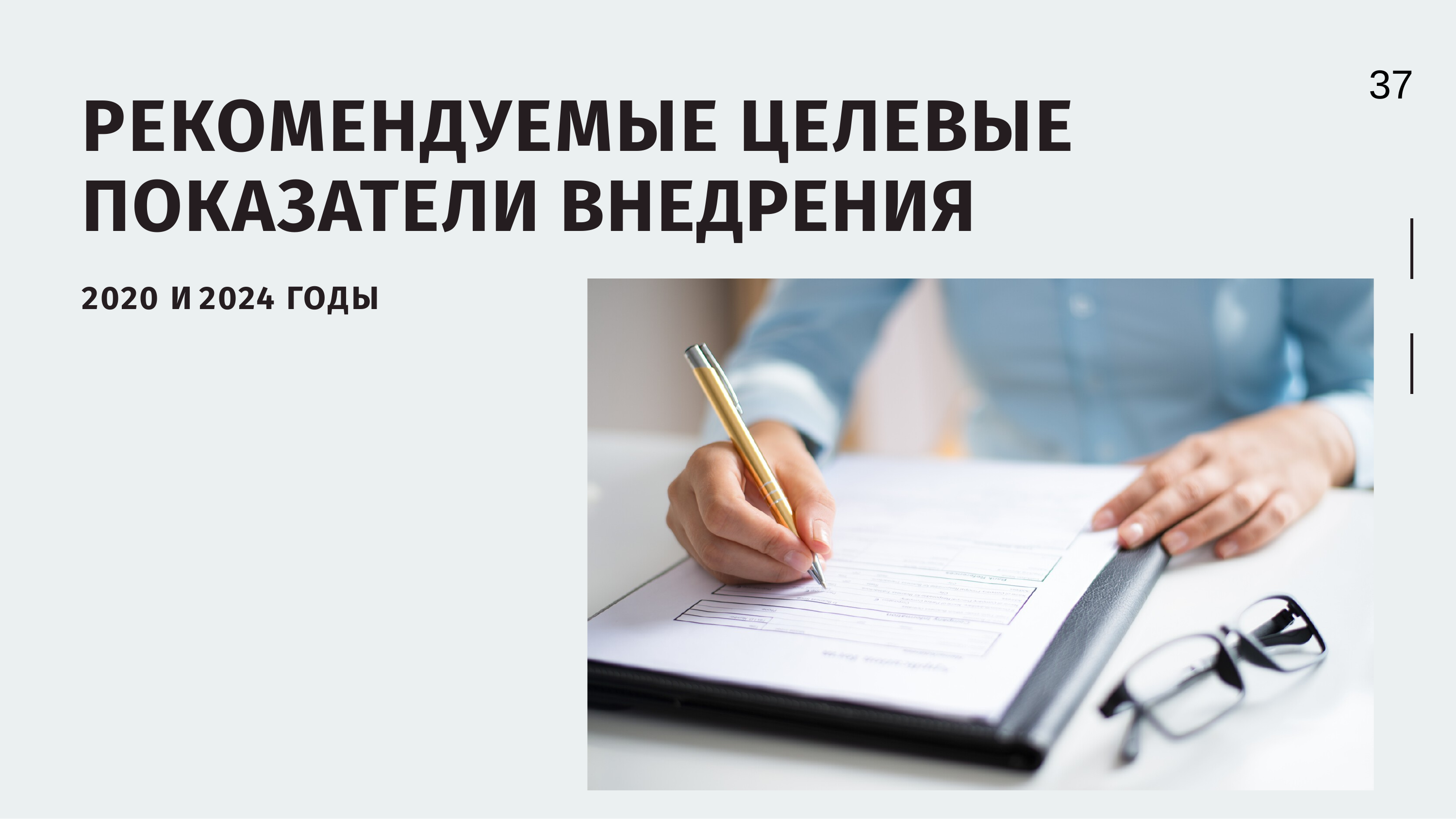

37
# РЕКОМЕНДУЕМЫЕ ЦЕЛЕВЫЕ  ПОКАЗАТЕЛИ ВНЕДРЕНИЯ

2020 И 2024 ГОДЫ